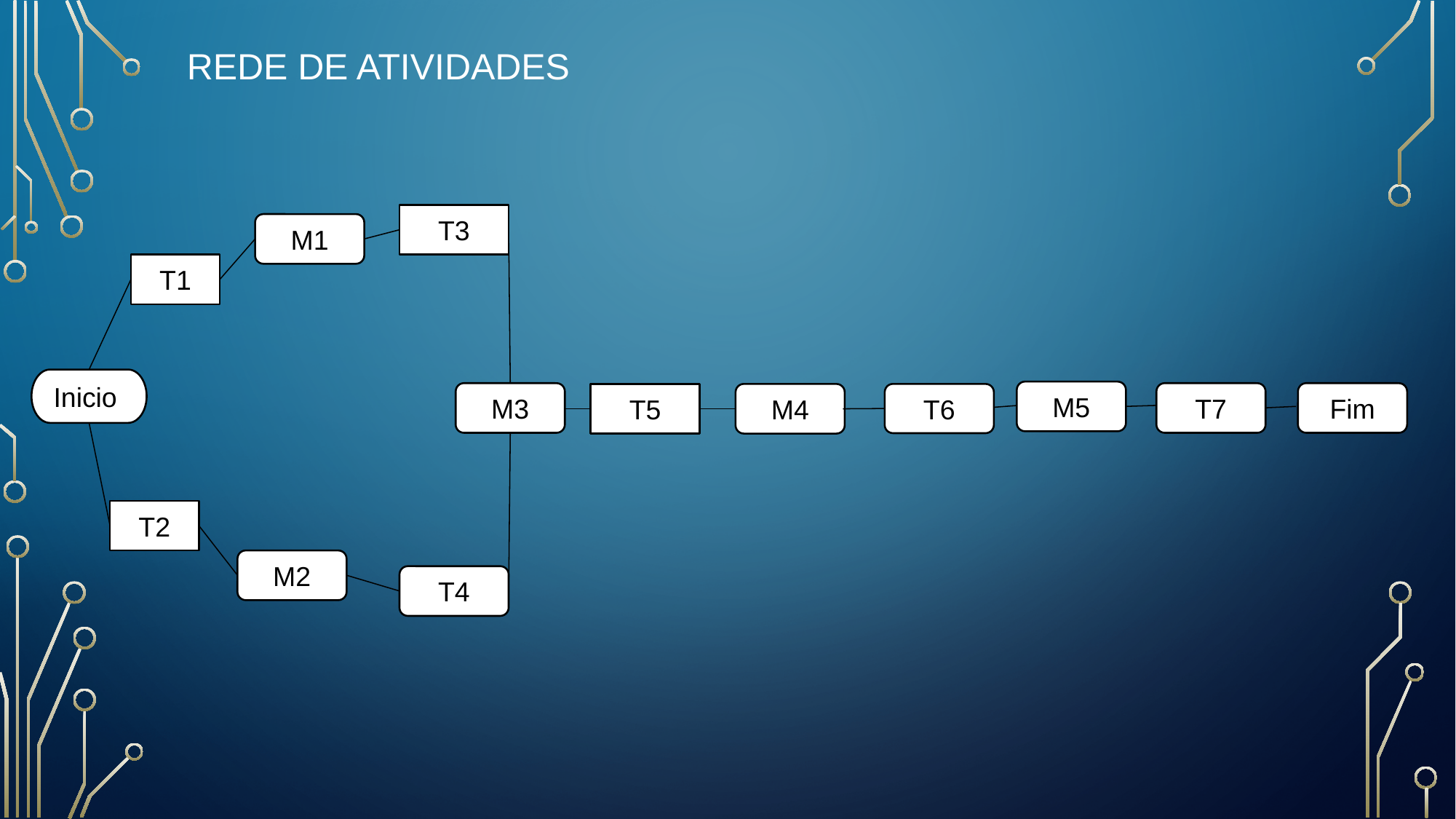

# rede de atividades
T3
M1
T1
Inicio
M5
M3
T7
Fim
T5
M4
T6
T2
M2
T4